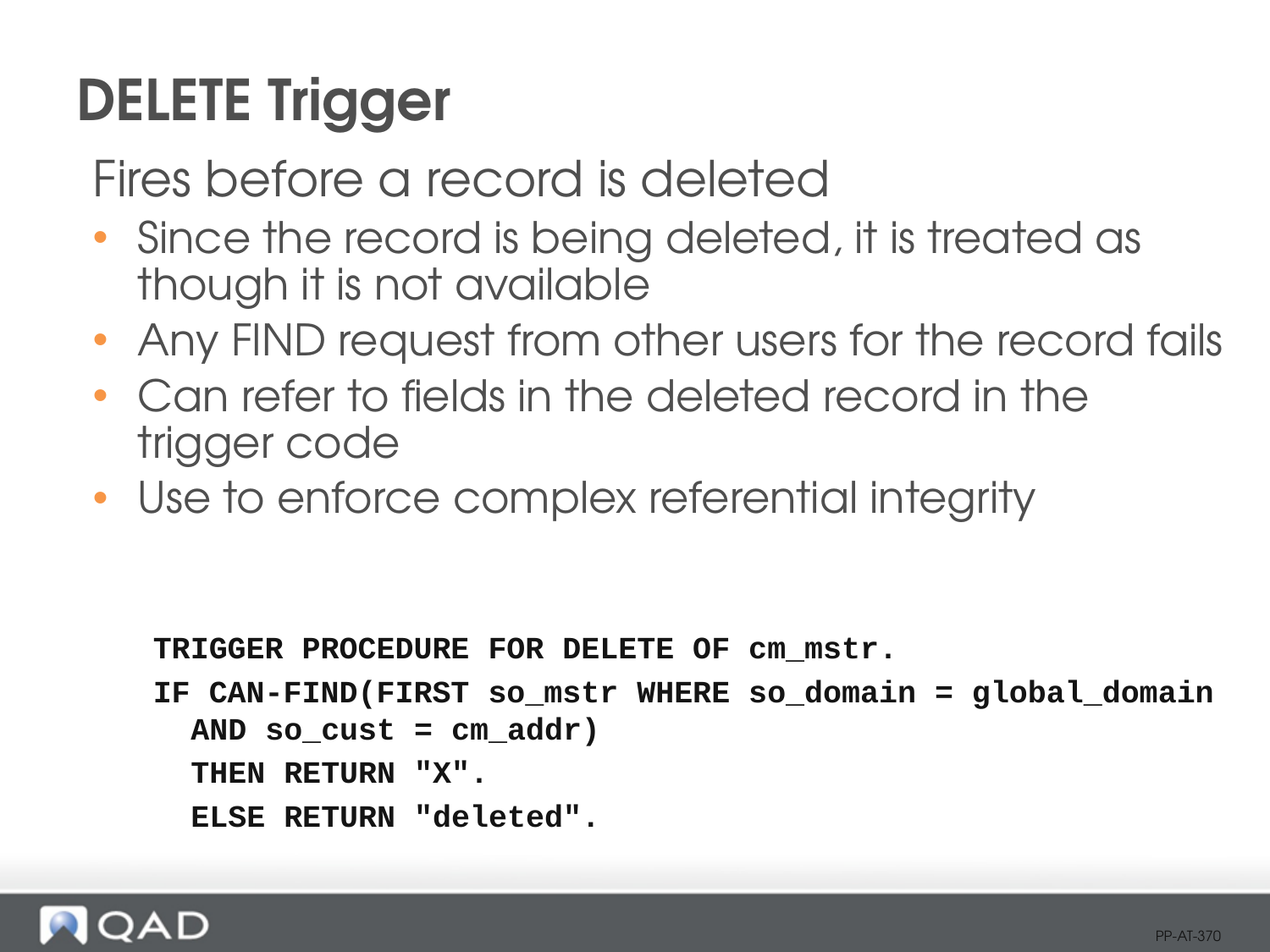

# DELETE Trigger
Fires before a record is deleted
Since the record is being deleted, it is treated as though it is not available
Any FIND request from other users for the record fails
Can refer to fields in the deleted record in the trigger code
Use to enforce complex referential integrity

TRIGGER PROCEDURE FOR DELETE OF cm_mstr.
IF CAN-FIND(FIRST so_mstr WHERE so_domain = global_domain AND so_cust = cm_addr)
	THEN RETURN "X".
	ELSE RETURN "deleted".

PP-AT-370